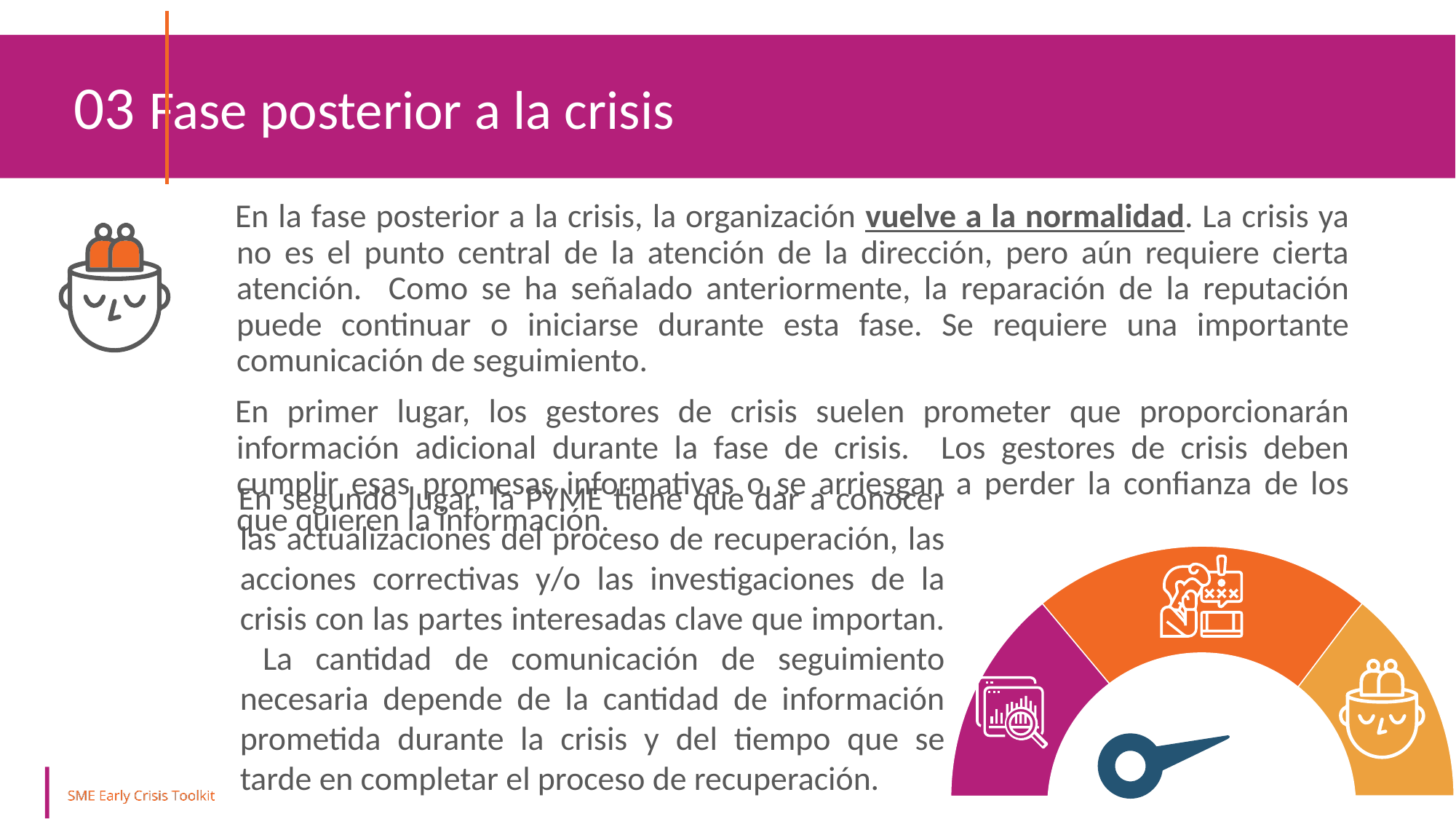

03 Fase posterior a la crisis

En la fase posterior a la crisis, la organización vuelve a la normalidad. La crisis ya no es el punto central de la atención de la dirección, pero aún requiere cierta atención.  Como se ha señalado anteriormente, la reparación de la reputación puede continuar o iniciarse durante esta fase. Se requiere una importante comunicación de seguimiento.
En primer lugar, los gestores de crisis suelen prometer que proporcionarán información adicional durante la fase de crisis.  Los gestores de crisis deben cumplir esas promesas informativas o se arriesgan a perder la confianza de los que quieren la información.

En segundo lugar, la PYME tiene que dar a conocer las actualizaciones del proceso de recuperación, las acciones correctivas y/o las investigaciones de la crisis con las partes interesadas clave que importan.  La cantidad de comunicación de seguimiento necesaria depende de la cantidad de información prometida durante la crisis y del tiempo que se tarde en completar el proceso de recuperación.